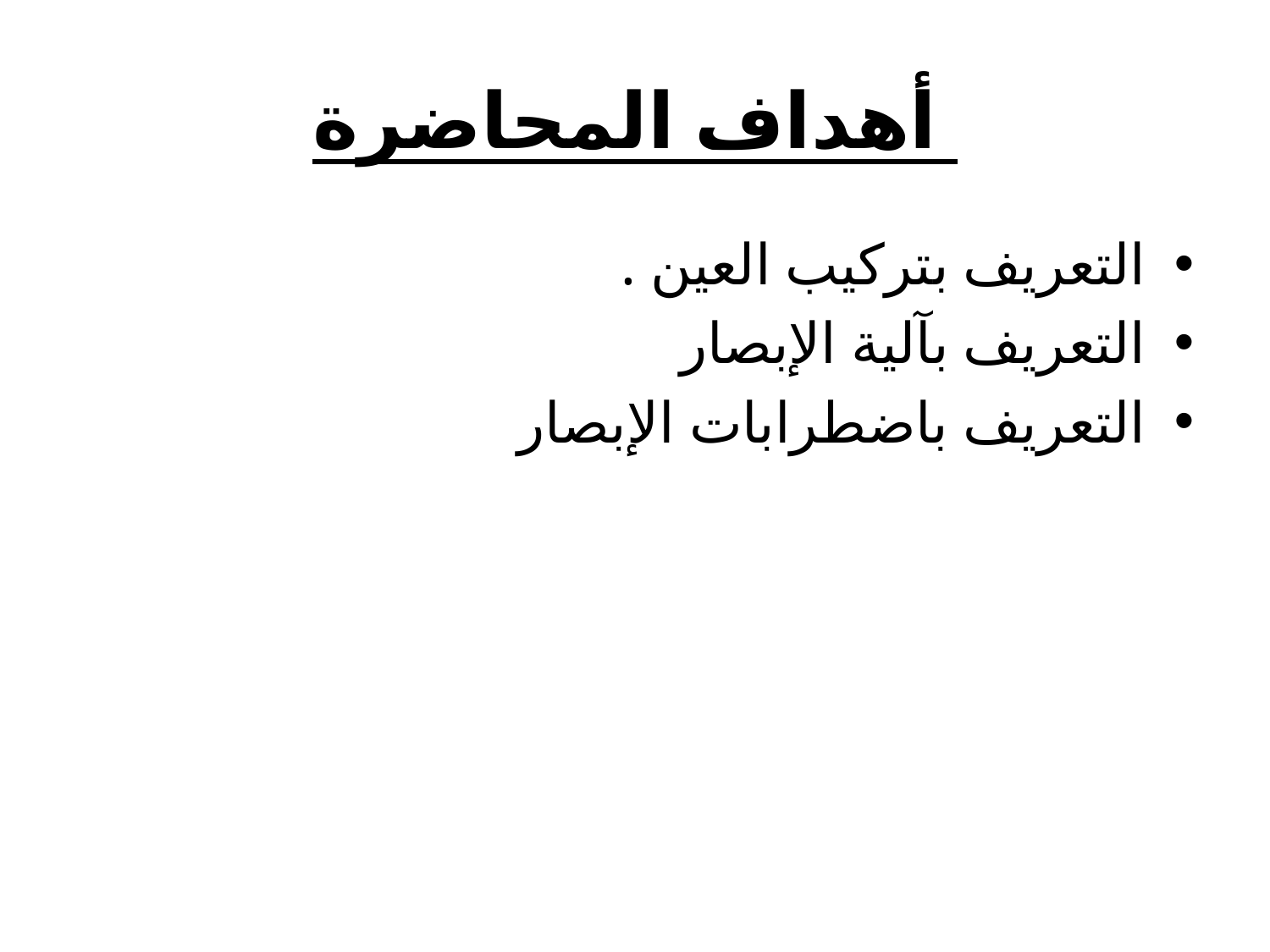

# أهداف المحاضرة
التعريف بتركيب العين .
التعريف بآلية الإبصار
التعريف باضطرابات الإبصار